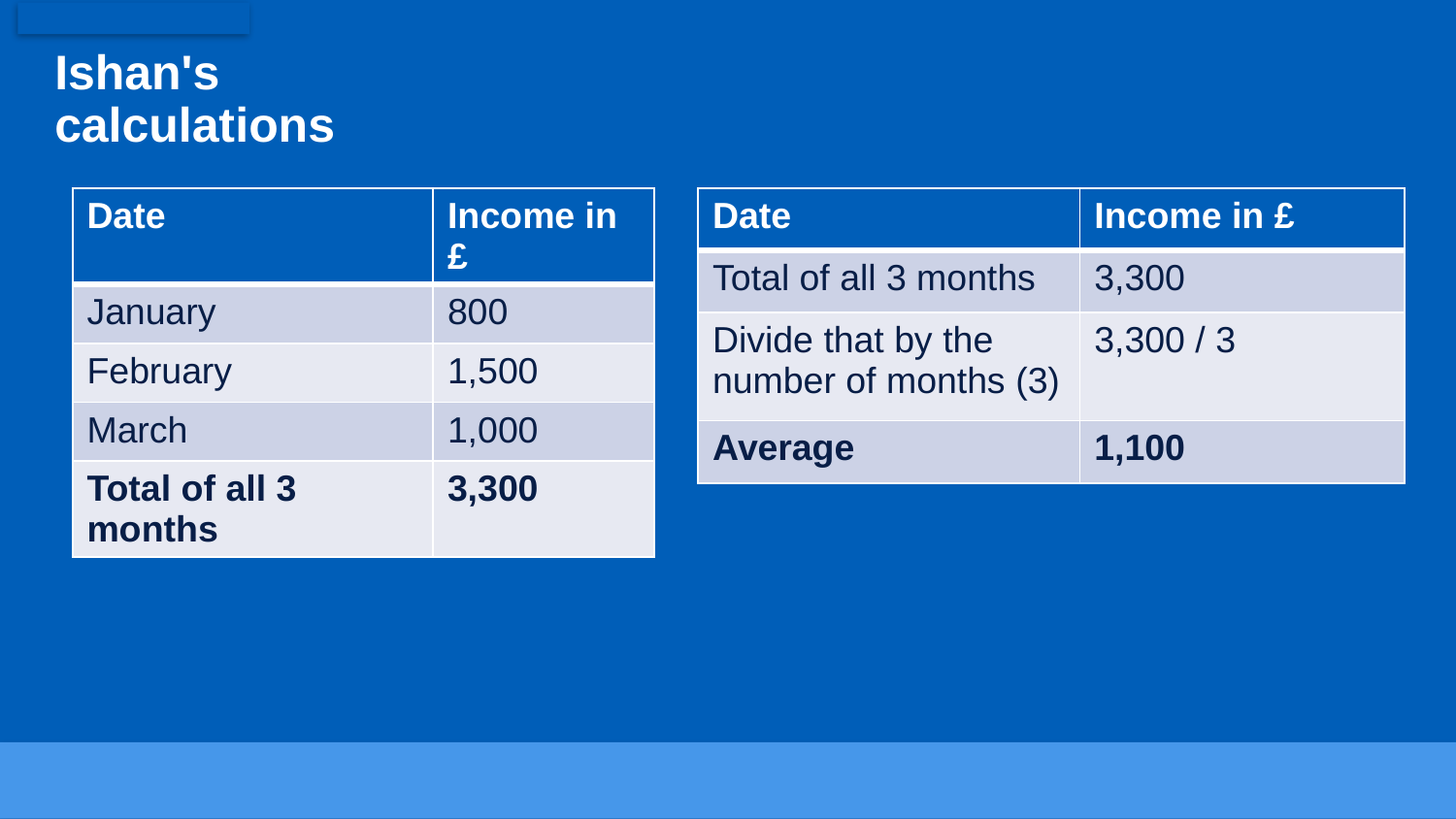

# Ishan's calculations
| Date | Income in £ |
| --- | --- |
| Total of all 3 months | 3,300 |
| Divide that by the number of months (3) | 3,300 / 3 |
| Average | 1,100 |
| Date | Income in £ |
| --- | --- |
| January | 800 |
| February | 1,500 |
| March | 1,000 |
| Total of all 3 months | 3,300 |